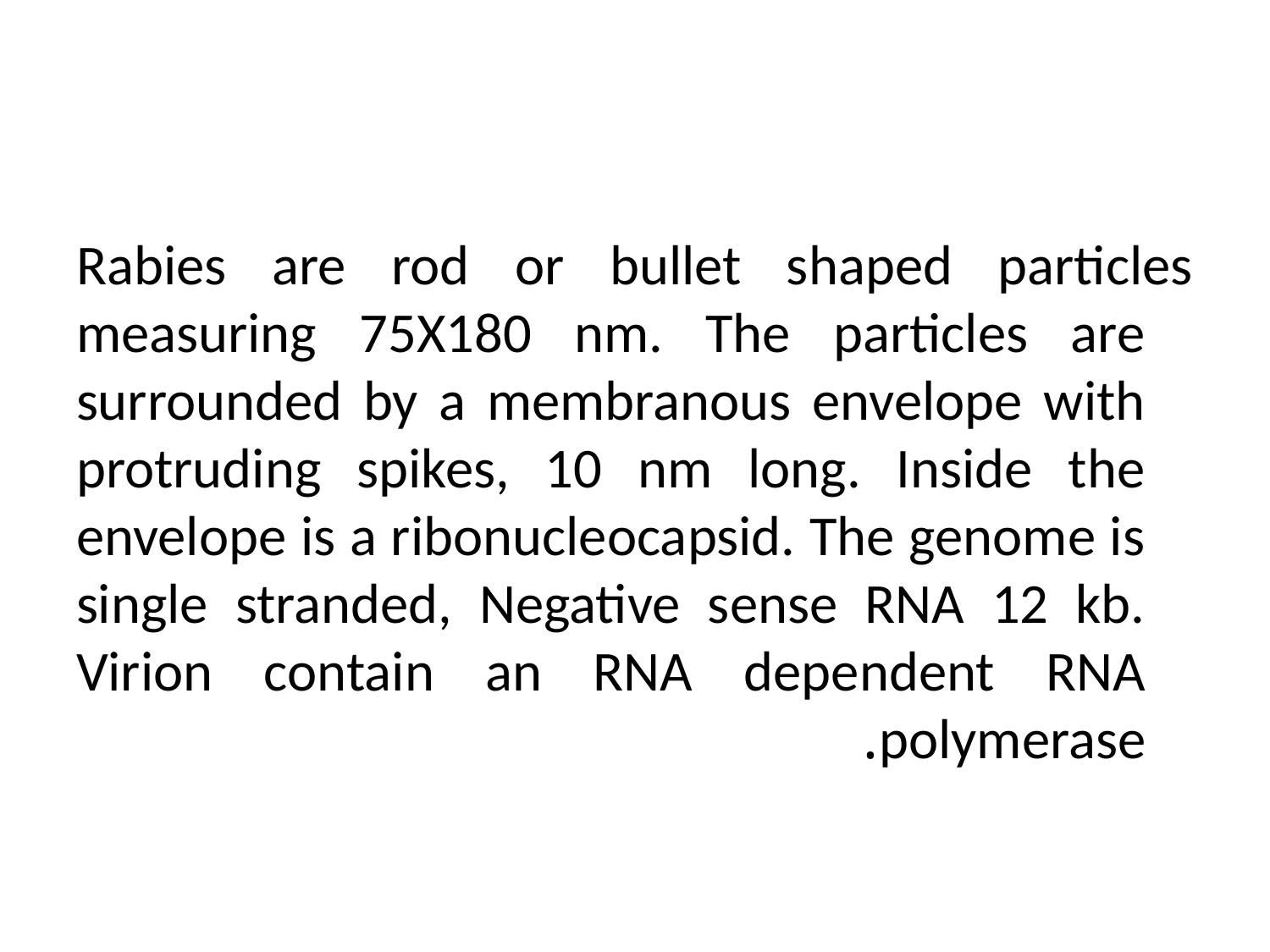

Rabies are rod or bullet shaped particles measuring 75X180 nm. The particles are surrounded by a membranous envelope with protruding spikes, 10 nm long. Inside the envelope is a ribonucleocapsid. The genome is single stranded, Negative sense RNA 12 kb. Virion contain an RNA dependent RNA polymerase.